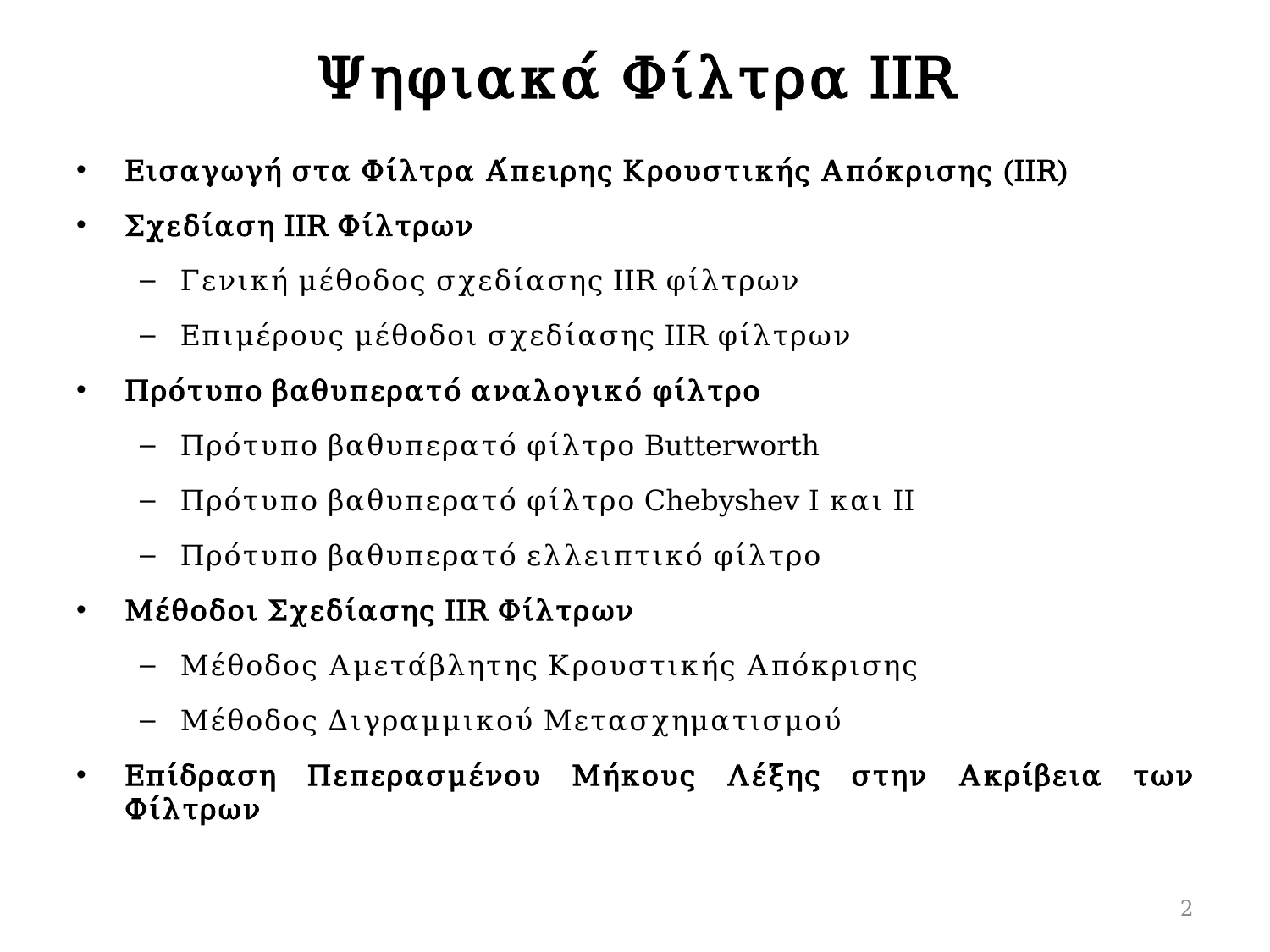

# Ψηφιακά Φίλτρα IIR
Εισαγωγή στα Φίλτρα Άπειρης Κρουστικής Απόκρισης (IIR)
Σχεδίαση IIR Φίλτρων
Γενική μέθοδος σχεδίασης IIR φίλτρων
Επιμέρους μέθοδοι σχεδίασης IIR φίλτρων
Πρότυπο βαθυπερατό αναλογικό φίλτρο
Πρότυπο βαθυπερατό φίλτρο Butterworth
Πρότυπο βαθυπερατό φίλτρο Chebyshev I και II
Πρότυπο βαθυπερατό ελλειπτικό φίλτρο
Μέθοδοι Σχεδίασης IIR Φίλτρων
Μέθοδος Αμετάβλητης Κρουστικής Απόκρισης
Μέθοδος Διγραμμικού Μετασχηματισμού
Επίδραση Πεπερασμένου Μήκους Λέξης στην Ακρίβεια των Φίλτρων
2